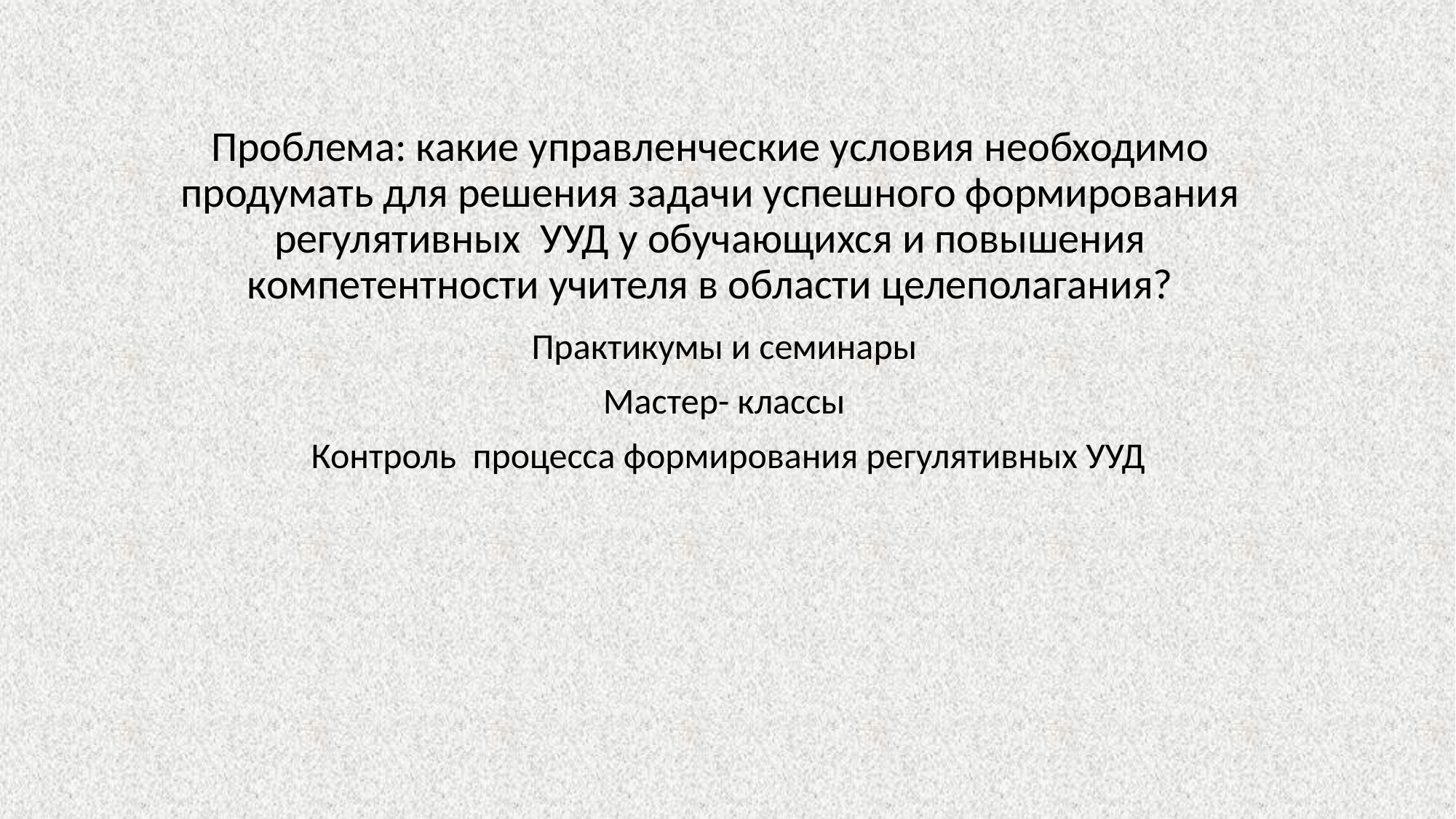

# Проблема: какие управленческие условия необходимо продумать для решения задачи успешного формирования регулятивных  УУД у обучающихся и повышения компетентности учителя в области целеполагания?
Практикумы и семинары
Мастер- классы
 Контроль  процесса формирования регулятивных УУД